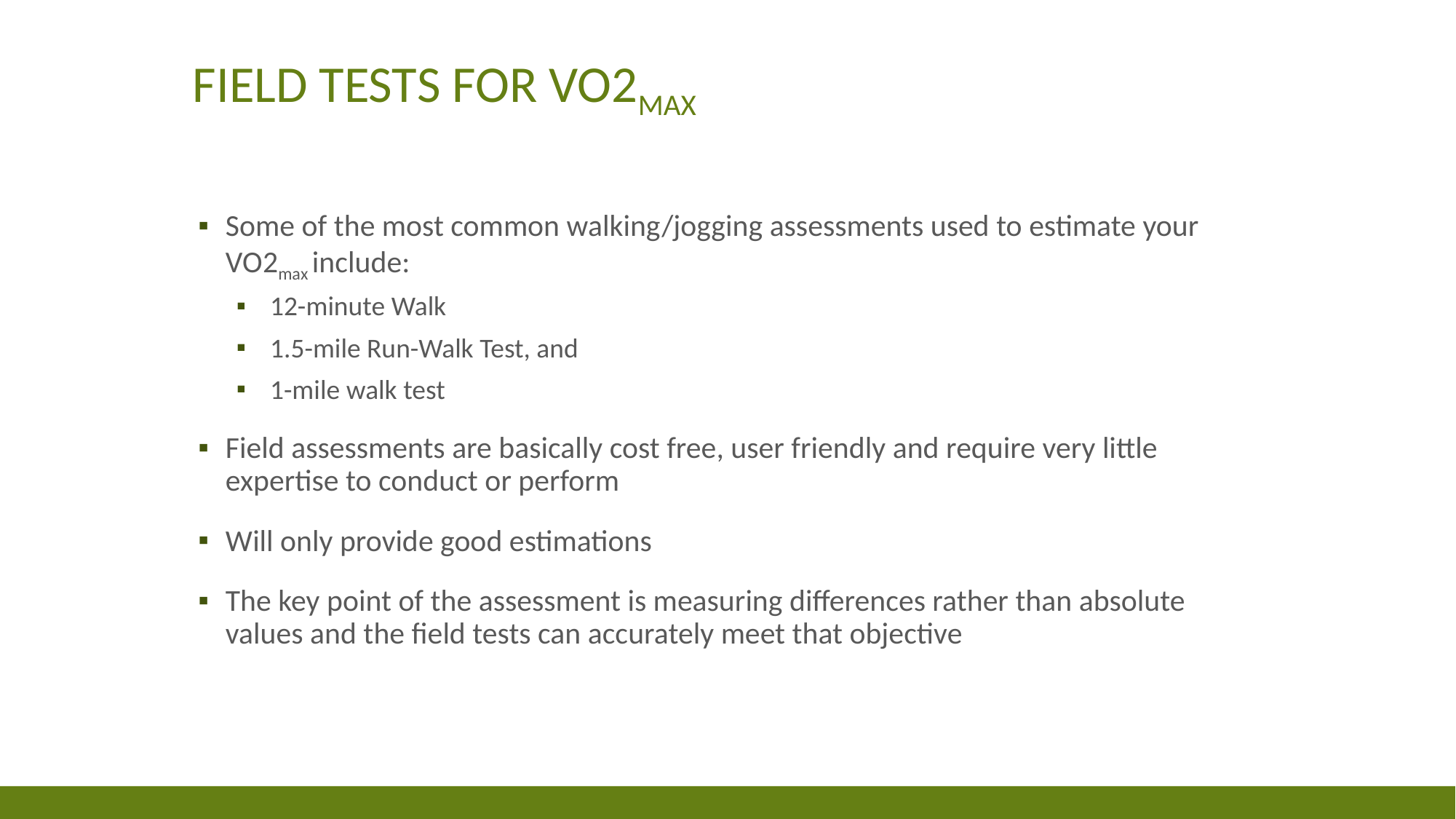

# Field Tests for VO2max
Some of the most common walking/jogging assessments used to estimate your VO2max include:
 12-minute Walk
 1.5-mile Run-Walk Test, and
 1-mile walk test
Field assessments are basically cost free, user friendly and require very little expertise to conduct or perform
Will only provide good estimations
The key point of the assessment is measuring differences rather than absolute values and the field tests can accurately meet that objective